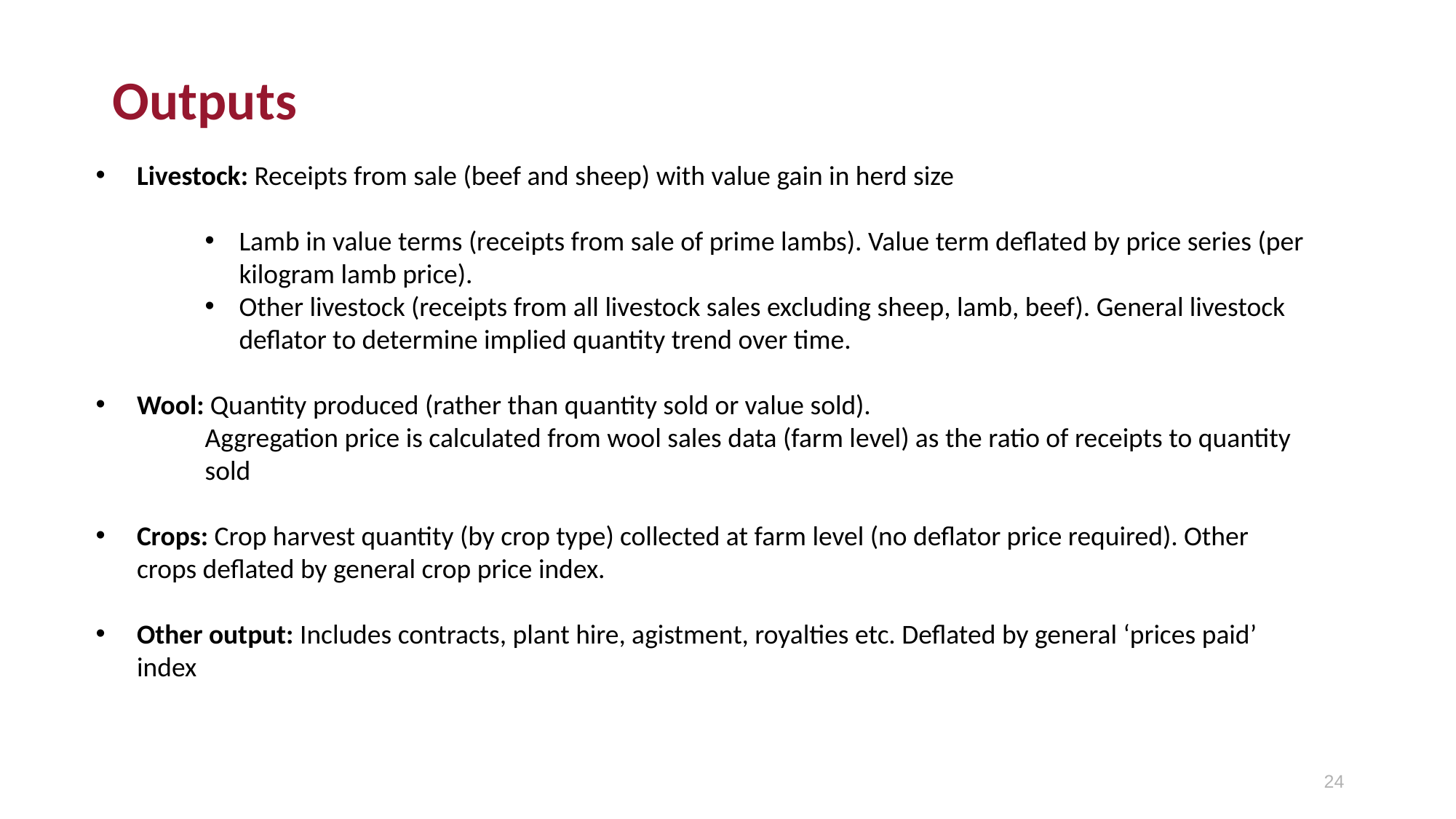

Outputs
Livestock: Receipts from sale (beef and sheep) with value gain in herd size

Lamb in value terms (receipts from sale of prime lambs). Value term deflated by price series (per kilogram lamb price).
Other livestock (receipts from all livestock sales excluding sheep, lamb, beef). General livestock deflator to determine implied quantity trend over time.

Wool: Quantity produced (rather than quantity sold or value sold).
Aggregation price is calculated from wool sales data (farm level) as the ratio of receipts to quantity sold

Crops: Crop harvest quantity (by crop type) collected at farm level (no deflator price required). Other crops deflated by general crop price index.

Other output: Includes contracts, plant hire, agistment, royalties etc. Deflated by general ‘prices paid’ index
24